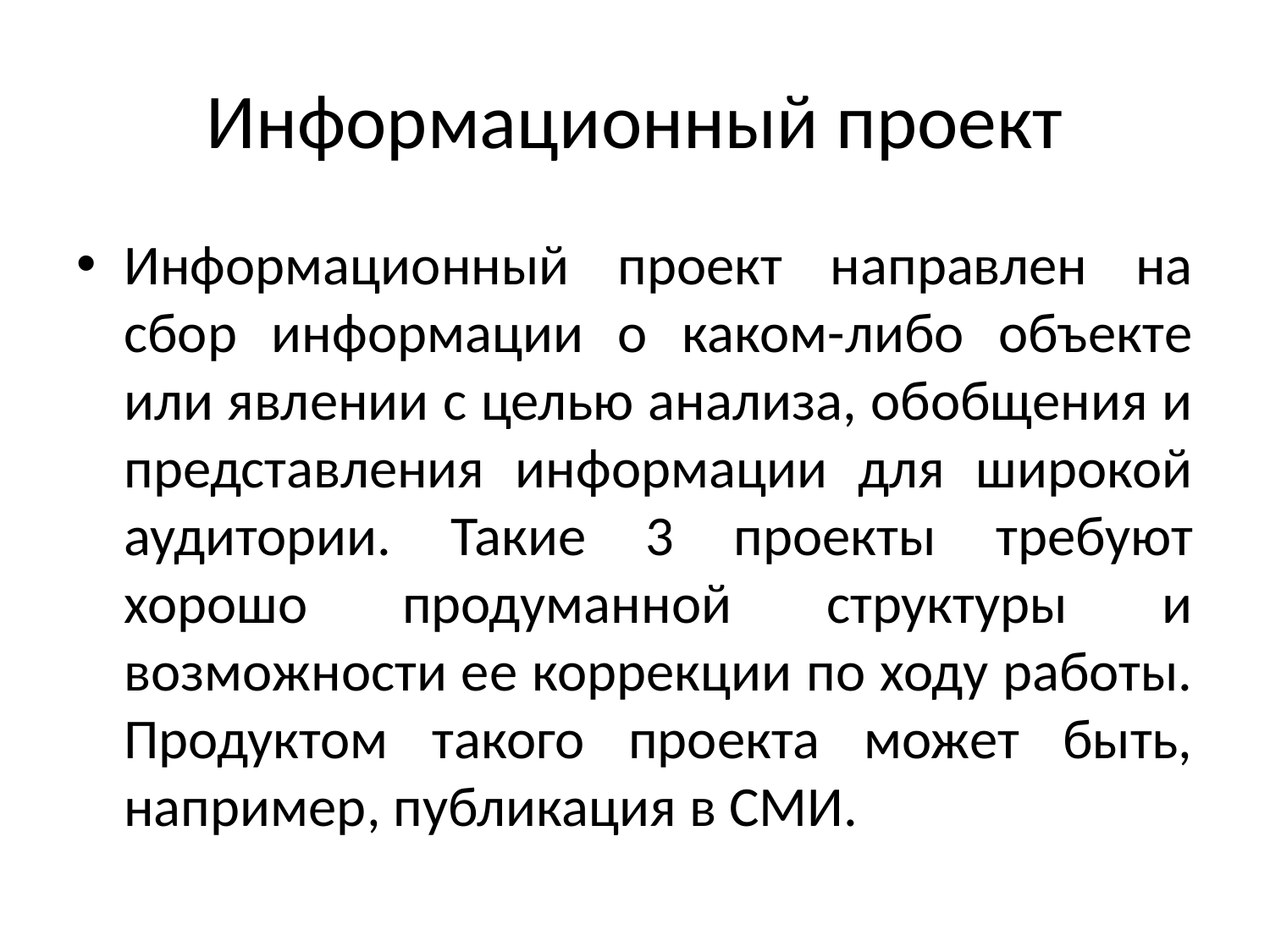

# Информационный проект
Информационный проект направлен на сбор информации о каком-либо объекте или явлении с целью анализа, обобщения и представления информации для широкой аудитории. Такие 3 проекты требуют хорошо продуманной структуры и возможности ее коррекции по ходу работы. Продуктом такого проекта может быть, например, публикация в СМИ.